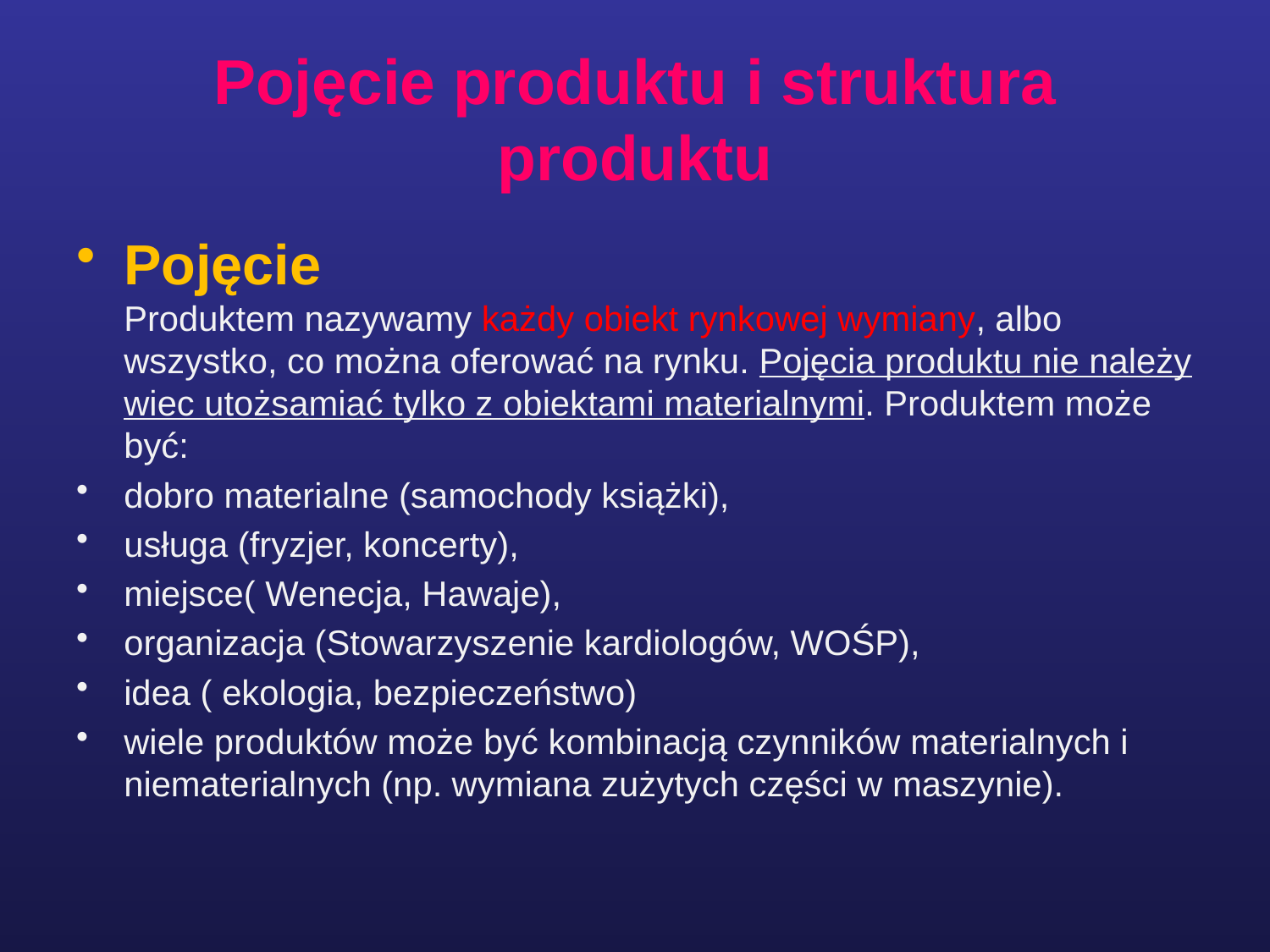

# Pojęcie produktu i struktura produktu
Pojęcie
Produktem nazywamy każdy obiekt rynkowej wymiany, albo wszystko, co można oferować na rynku. Pojęcia produktu nie należy wiec utożsamiać tylko z obiektami materialnymi. Produktem może być:
dobro materialne (samochody książki),
usługa (fryzjer, koncerty),
miejsce( Wenecja, Hawaje),
organizacja (Stowarzyszenie kardiologów, WOŚP),
idea ( ekologia, bezpieczeństwo)
wiele produktów może być kombinacją czynników materialnych i niematerialnych (np. wymiana zużytych części w maszynie).